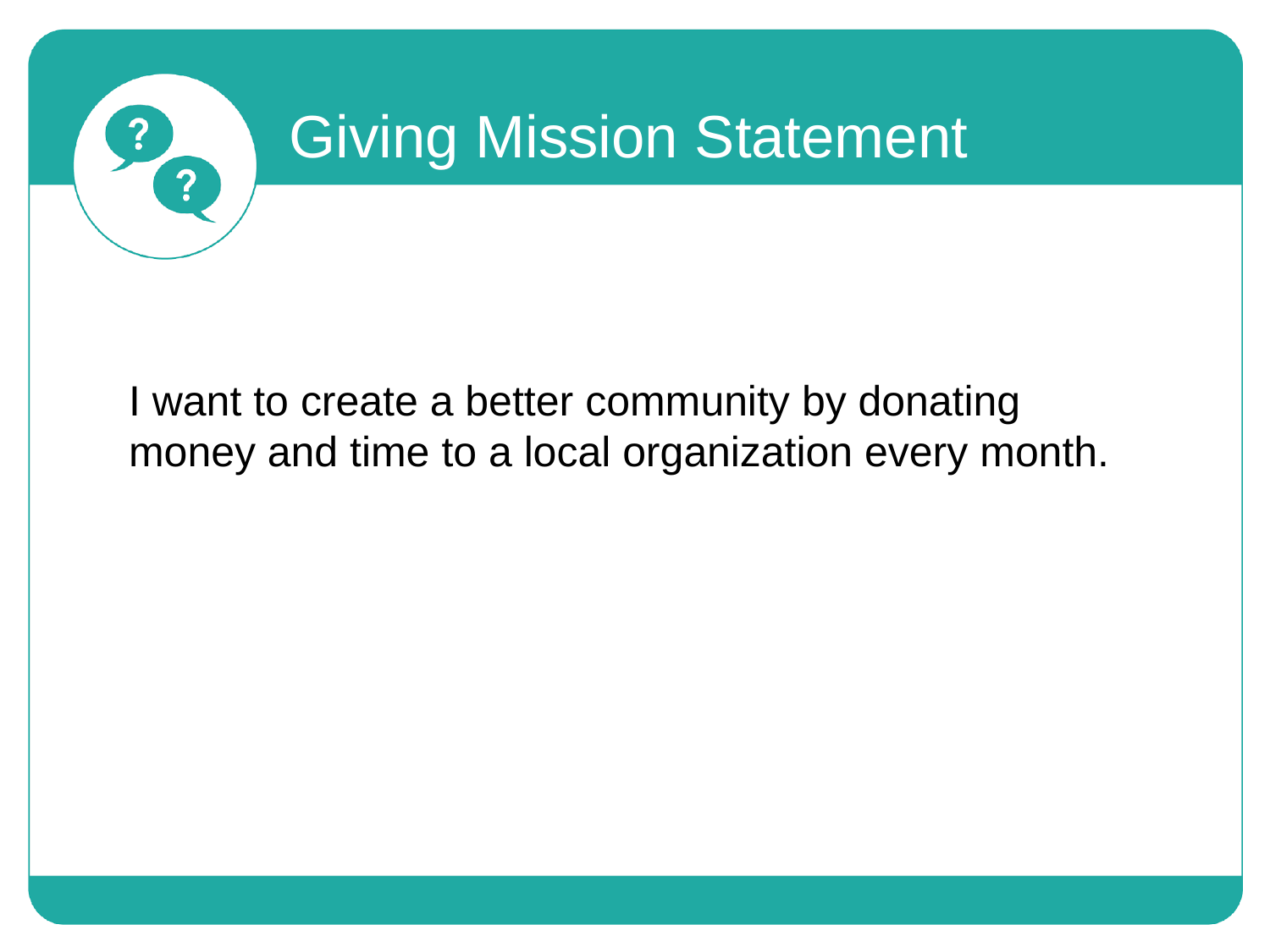

Giving Mission Statement

I want to create a better community by donating
money and time to a local organization every month.